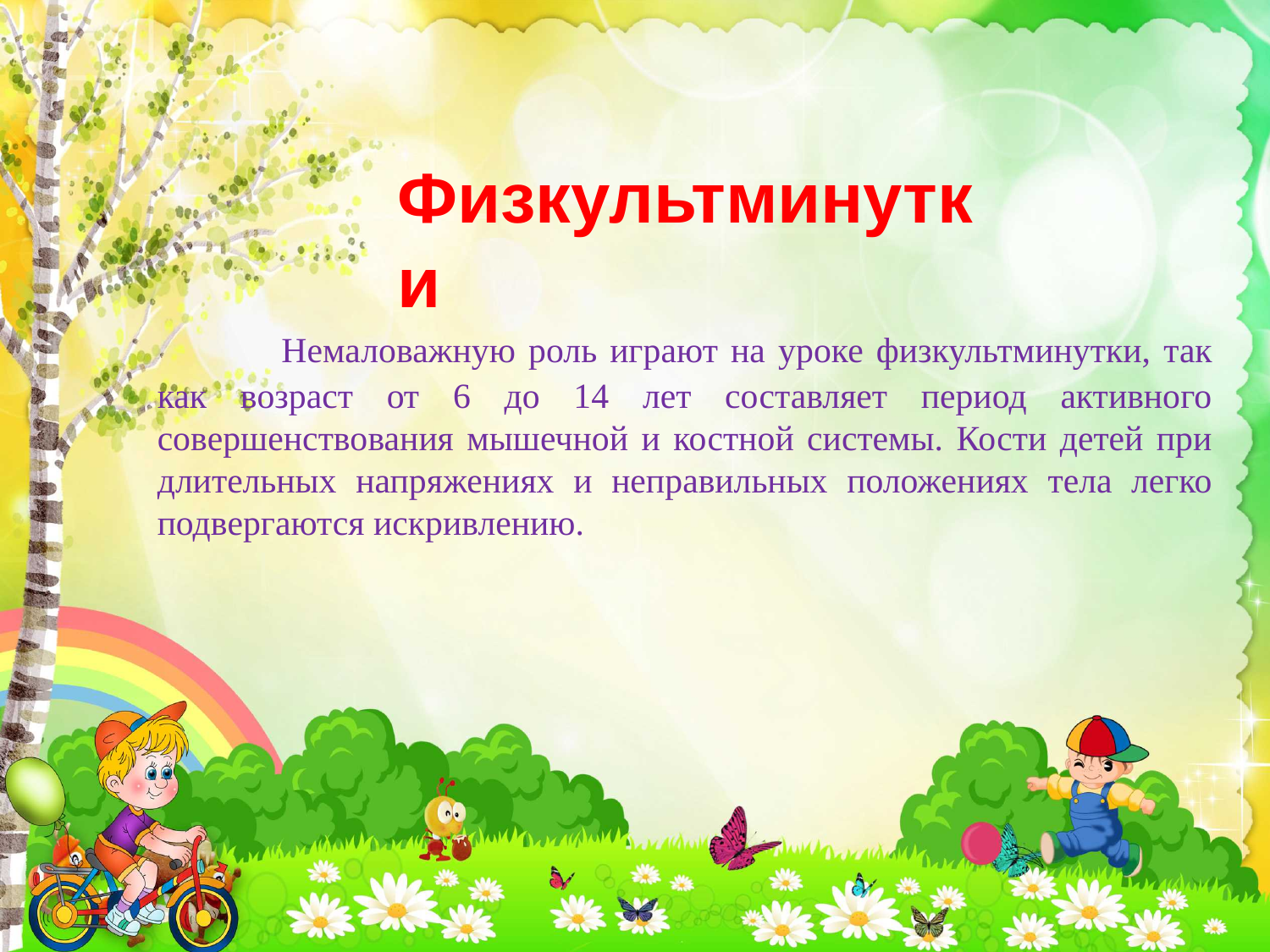

Физкультминутки
       Немаловажную роль играют на уроке физкультминутки, так как возраст от 6 до 14 лет составляет период активного совершенствования мышечной и костной системы. Кости детей при длительных напряжениях и неправильных положениях тела легко подвергаются искривлению.